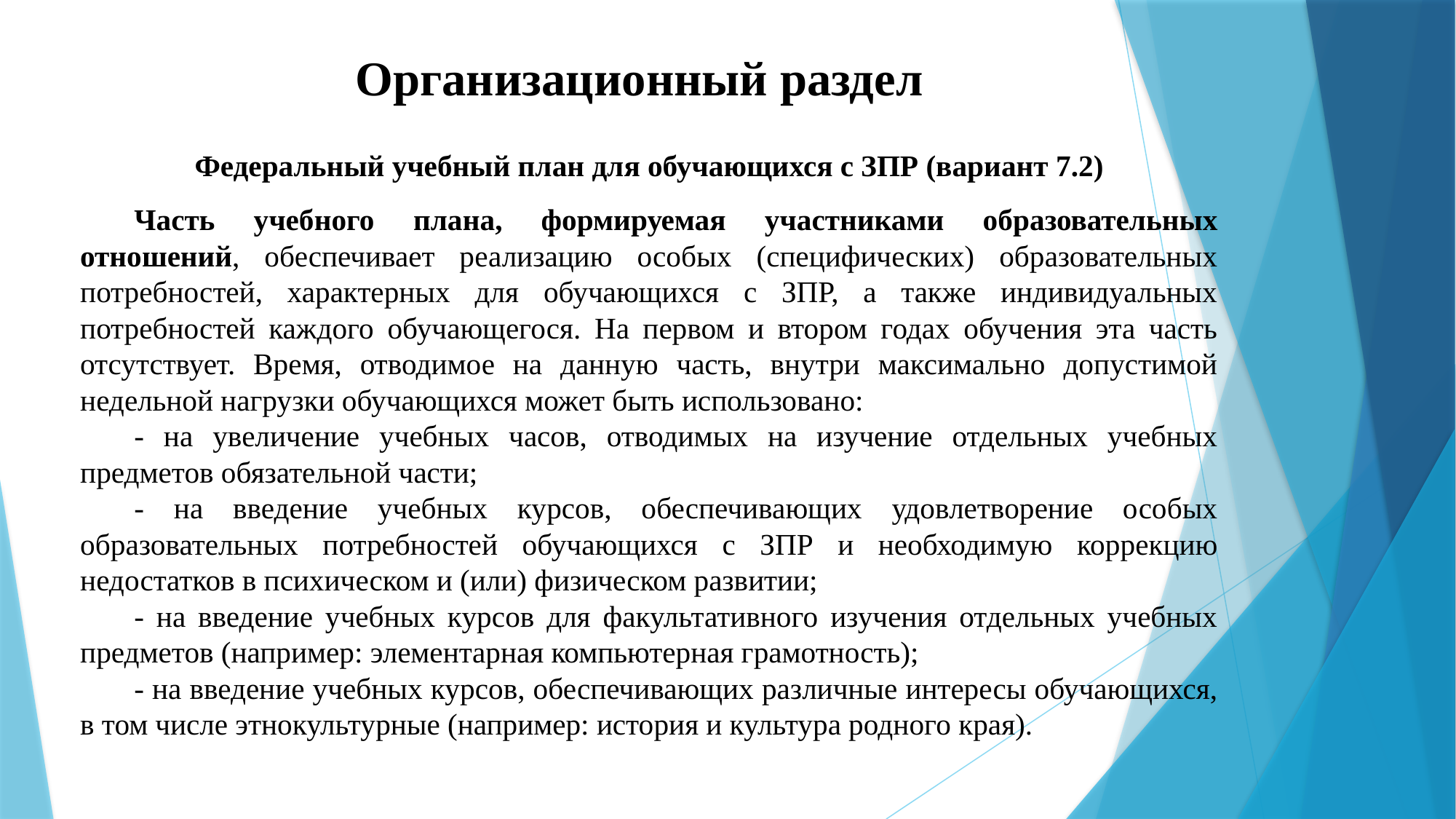

# Организационный раздел
Федеральный учебный план для обучающихся с ЗПР (вариант 7.2)
Часть учебного плана, формируемая участниками образовательных отношений, обеспечивает реализацию особых (специфических) образовательных потребностей, характерных для обучающихся с ЗПР, а также индивидуальных потребностей каждого обучающегося. На первом и втором годах обучения эта часть отсутствует. Время, отводимое на данную часть, внутри максимально допустимой недельной нагрузки обучающихся может быть использовано:
- на увеличение учебных часов, отводимых на изучение отдельных учебных предметов обязательной части;
- на введение учебных курсов, обеспечивающих удовлетворение особых образовательных потребностей обучающихся с ЗПР и необходимую коррекцию недостатков в психическом и (или) физическом развитии;
- на введение учебных курсов для факультативного изучения отдельных учебных предметов (например: элементарная компьютерная грамотность);
- на введение учебных курсов, обеспечивающих различные интересы обучающихся, в том числе этнокультурные (например: история и культура родного края).